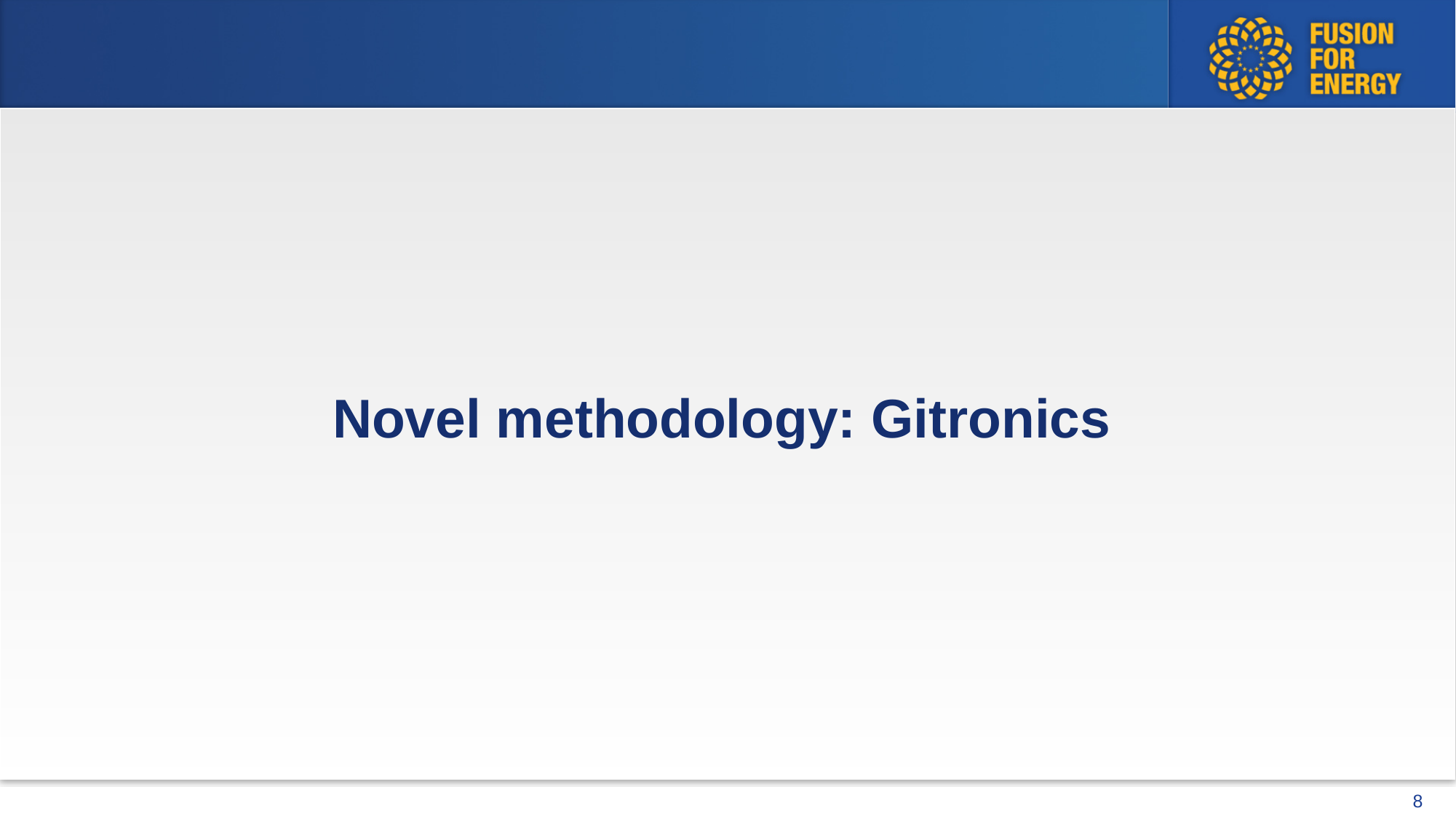

Novel methodology: Gitronics
8
JT-60SA development with Gitronics